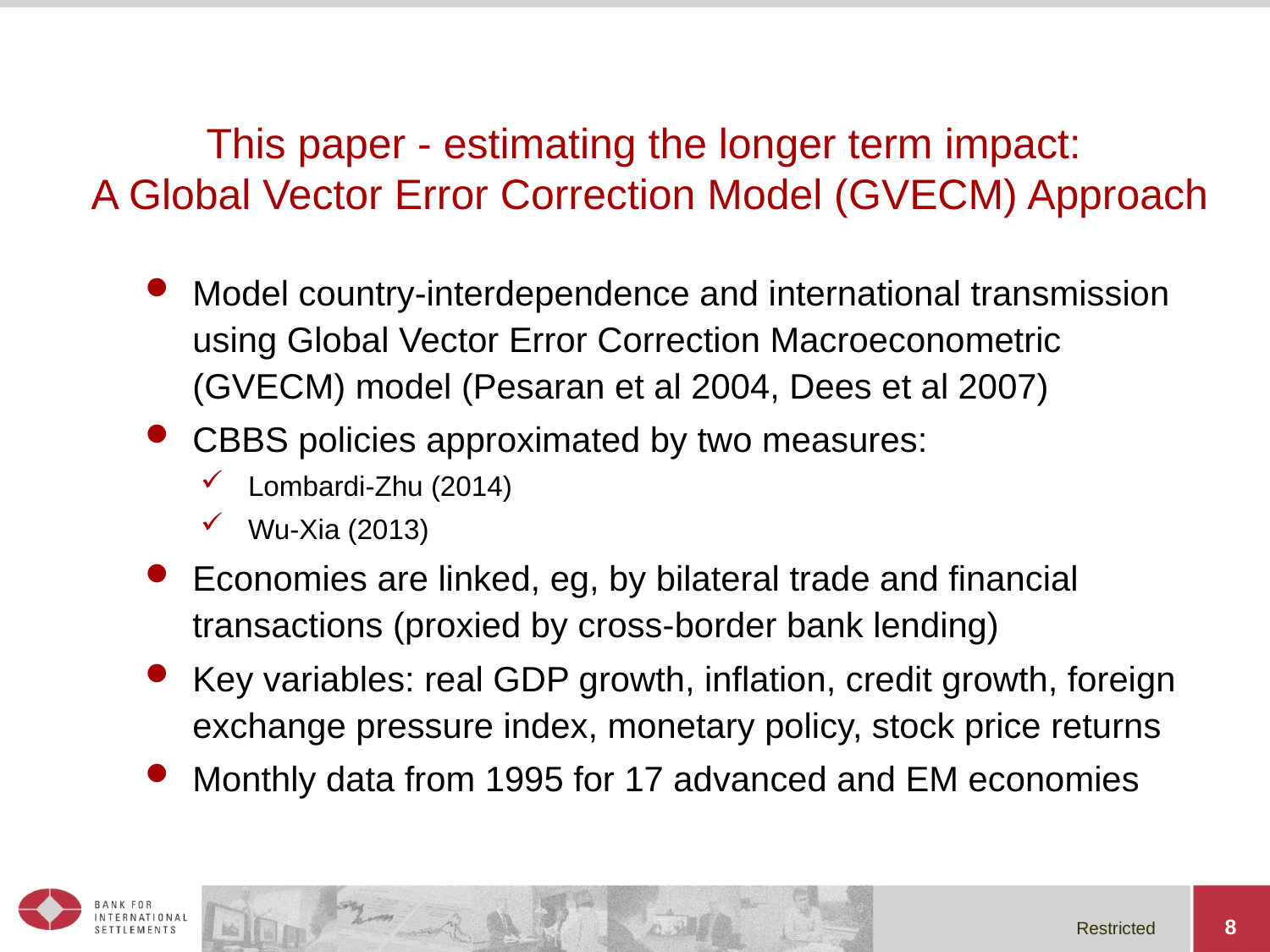

# This paper - estimating the longer term impact: A Global Vector Error Correction Model (GVECM) Approach
Model country-interdependence and international transmission using Global Vector Error Correction Macroeconometric (GVECM) model (Pesaran et al 2004, Dees et al 2007)
CBBS policies approximated by two measures:
Lombardi-Zhu (2014)
Wu-Xia (2013)
Economies are linked, eg, by bilateral trade and financial transactions (proxied by cross-border bank lending)
Key variables: real GDP growth, inflation, credit growth, foreign exchange pressure index, monetary policy, stock price returns
Monthly data from 1995 for 17 advanced and EM economies
8